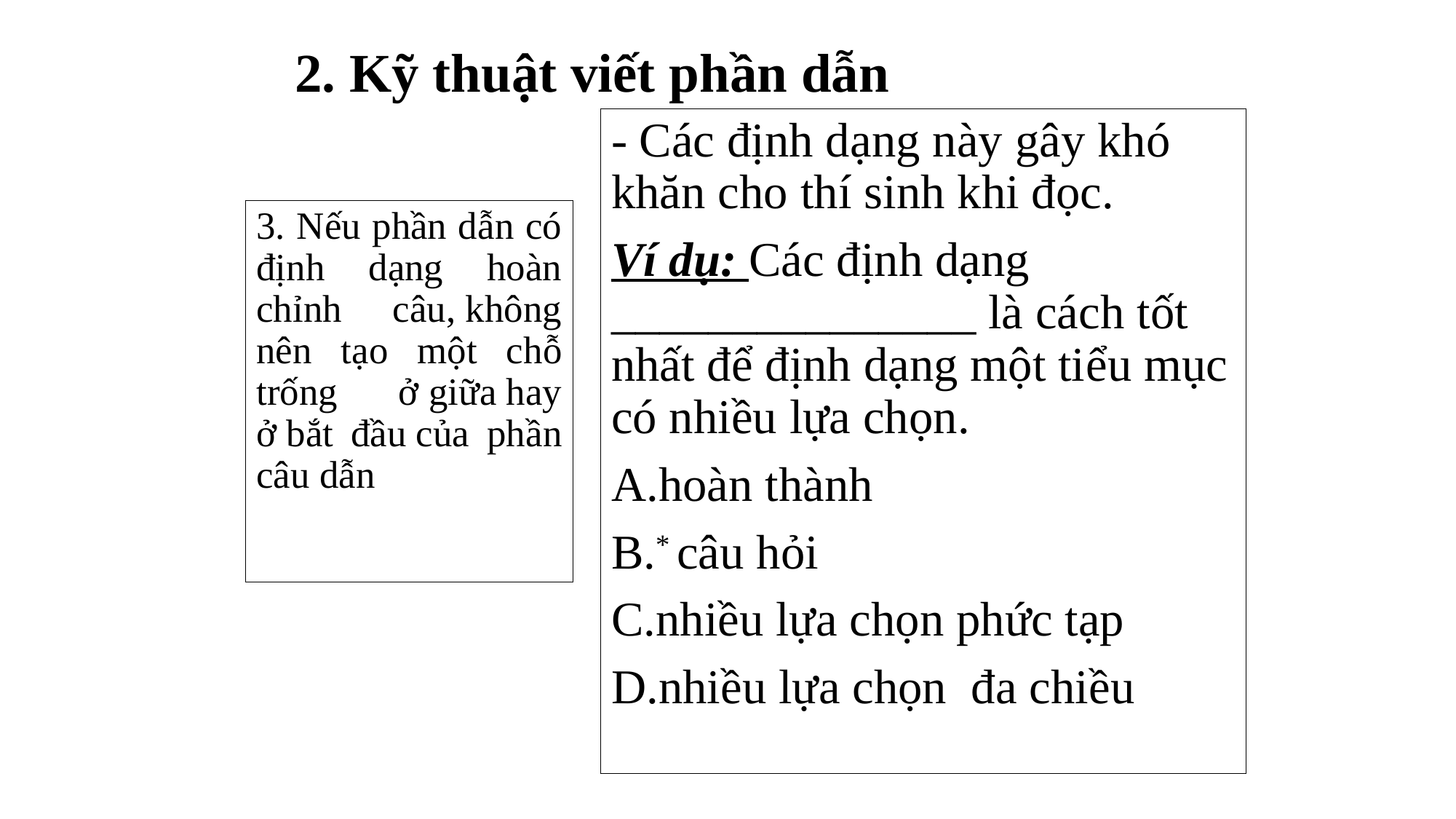

# 2. Kỹ thuật viết phần dẫn
- Các định dạng này gây khó khăn cho thí sinh khi đọc.
Ví dụ: Các định dạng _______________ là cách tốt nhất để định dạng một tiểu mục có nhiều lựa chọn.
hoàn thành
* câu hỏi
nhiều lựa chọn phức tạp
nhiều lựa chọn  đa chiều
3. Nếu phần dẫn có định dạng hoàn chỉnh câu, không nên tạo một chỗ trống ở giữa hay ở bắt đầu của phần câu dẫn